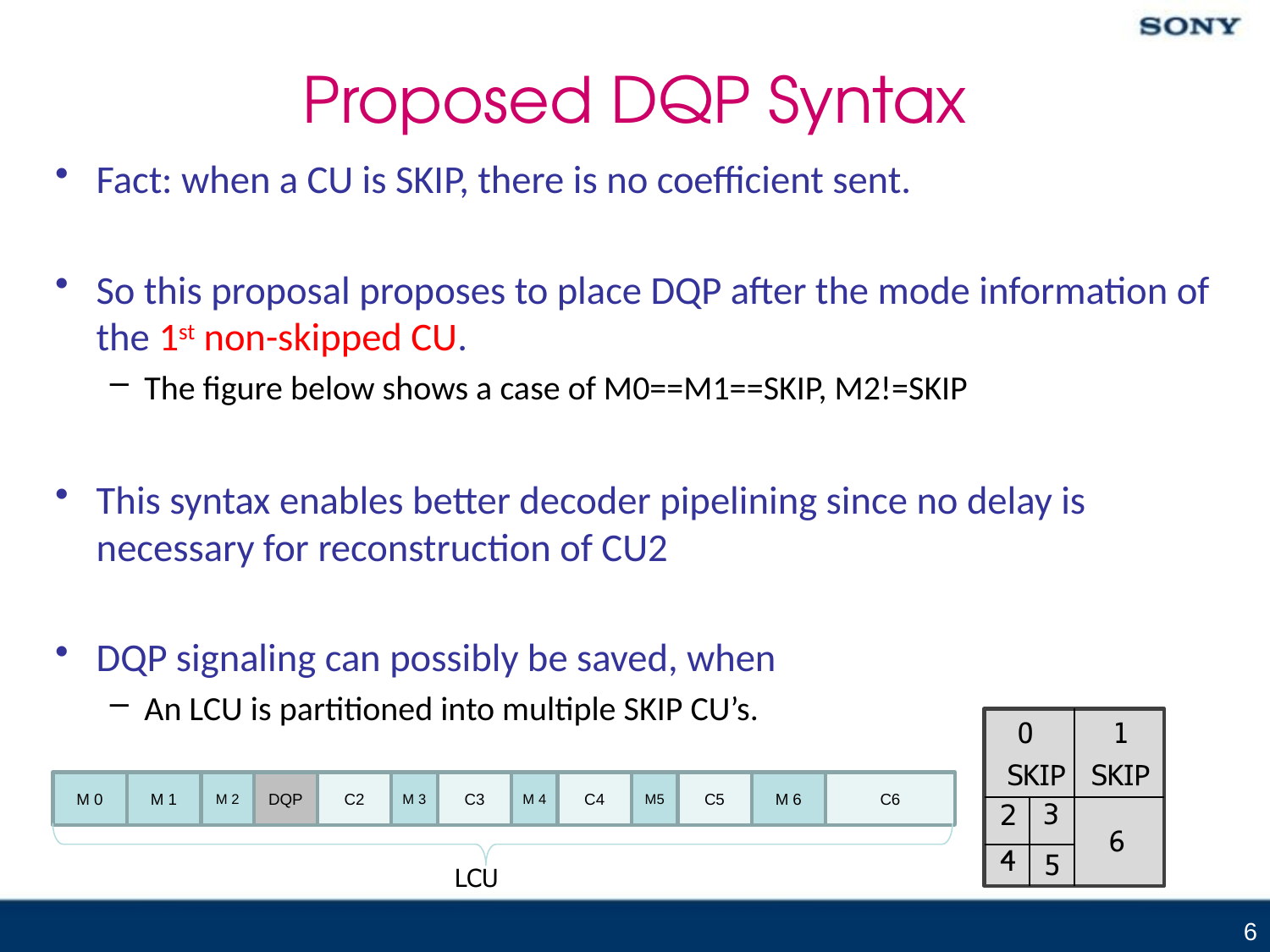

# Proposed DQP Syntax
Fact: when a CU is SKIP, there is no coefficient sent.

So this proposal proposes to place DQP after the mode information of the 1st non-skipped CU.
The figure below shows a case of M0==M1==SKIP, M2!=SKIP

This syntax enables better decoder pipelining since no delay is necessary for reconstruction of CU2

DQP signaling can possibly be saved, when
An LCU is partitioned into multiple SKIP CU’s.

0
1
SKIP   SKIP
3
2
6
4
5
M 0
M 1
M 2
DQP
C2
M 3
C3
M 4
C4
M5
C5
M 6
C6

LCU
6